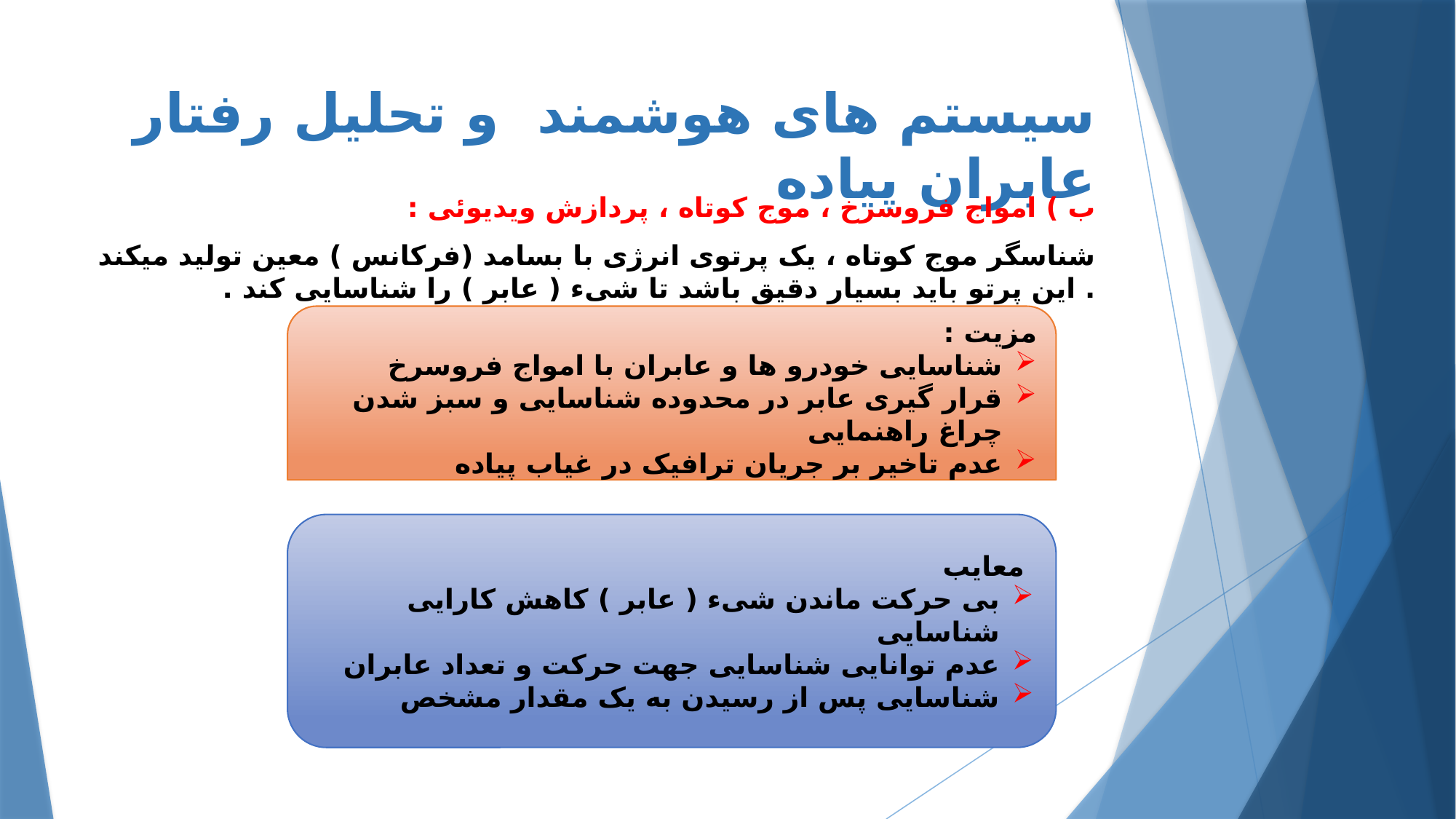

# سیستم های هوشمند  و تحلیل رفتار عابران پیاده
ب ) امواج فروسرخ ، موج کوتاه ، پردازش ویدیوئی :
شناسگر موج کوتاه ، یک پرتوی انرژی با بسامد (فرکانس ) معین تولید میکند . این پرتو باید بسیار دقیق باشد تا شیء ( عابر ) را شناسایی کند .

مزیت :
شناسایی خودرو ها و عابران با امواج فروسرخ
قرار گیری عابر در محدوده شناسایی و سبز شدن چراغ راهنمایی
عدم تاخیر بر جریان ترافیک در غیاب پیاده

معایب
بی حرکت ماندن شیء ( عابر ) کاهش کارایی شناسایی
عدم توانایی شناسایی جهت حرکت و تعداد عابران
شناسایی پس از رسیدن به یک مقدار مشخص